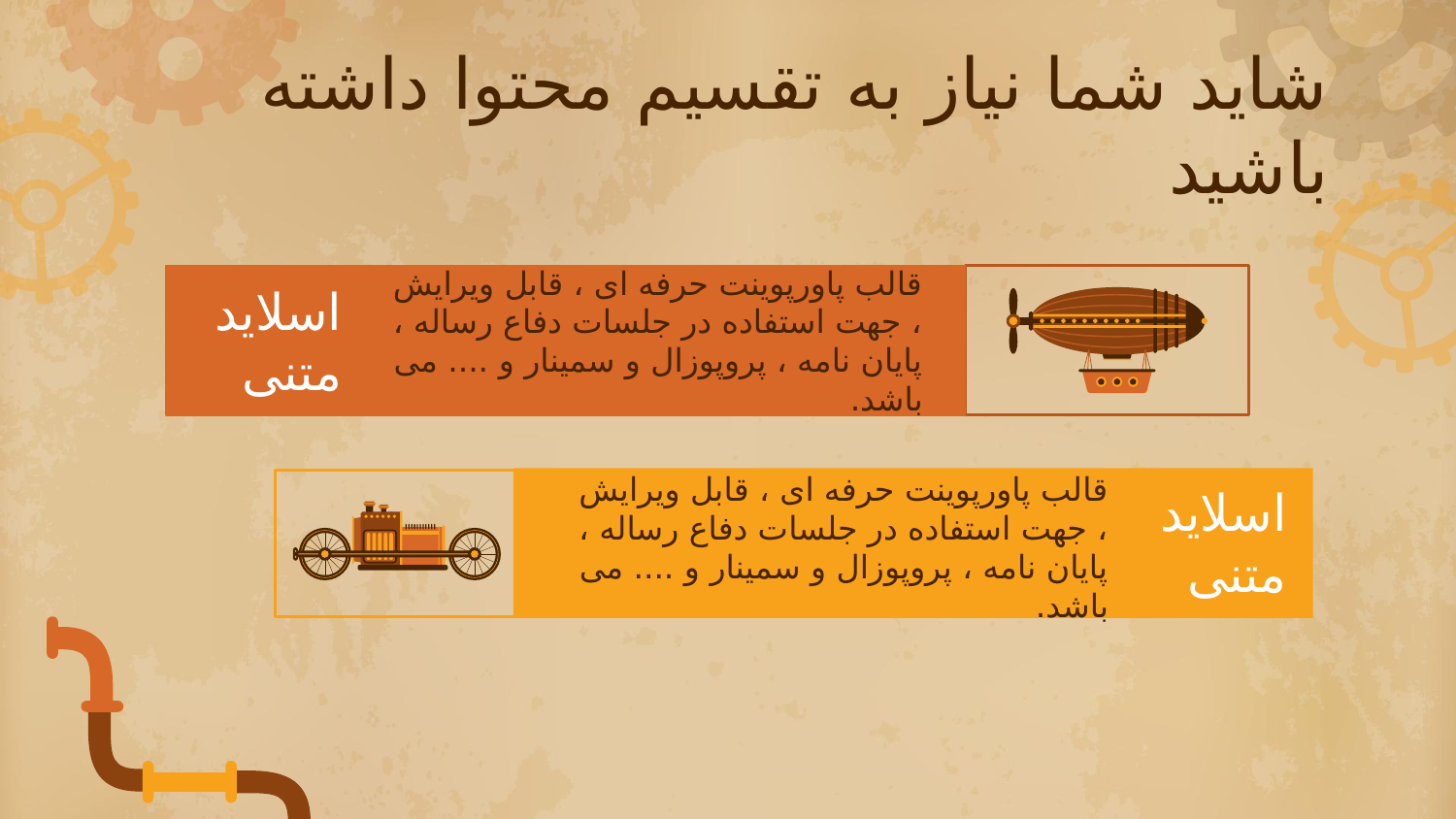

# شاید شما نیاز به تقسیم محتوا داشته باشید
قالب پاورپوينت حرفه ای ، قابل ویرایش ، جهت استفاده در جلسات دفاع رساله ، پایان نامه ، پروپوزال و سمینار و .... می باشد.

اسلاید متنی

قالب پاورپوينت حرفه ای ، قابل ویرایش ، جهت استفاده در جلسات دفاع رساله ، پایان نامه ، پروپوزال و سمینار و .... می باشد.
اسلاید متنی